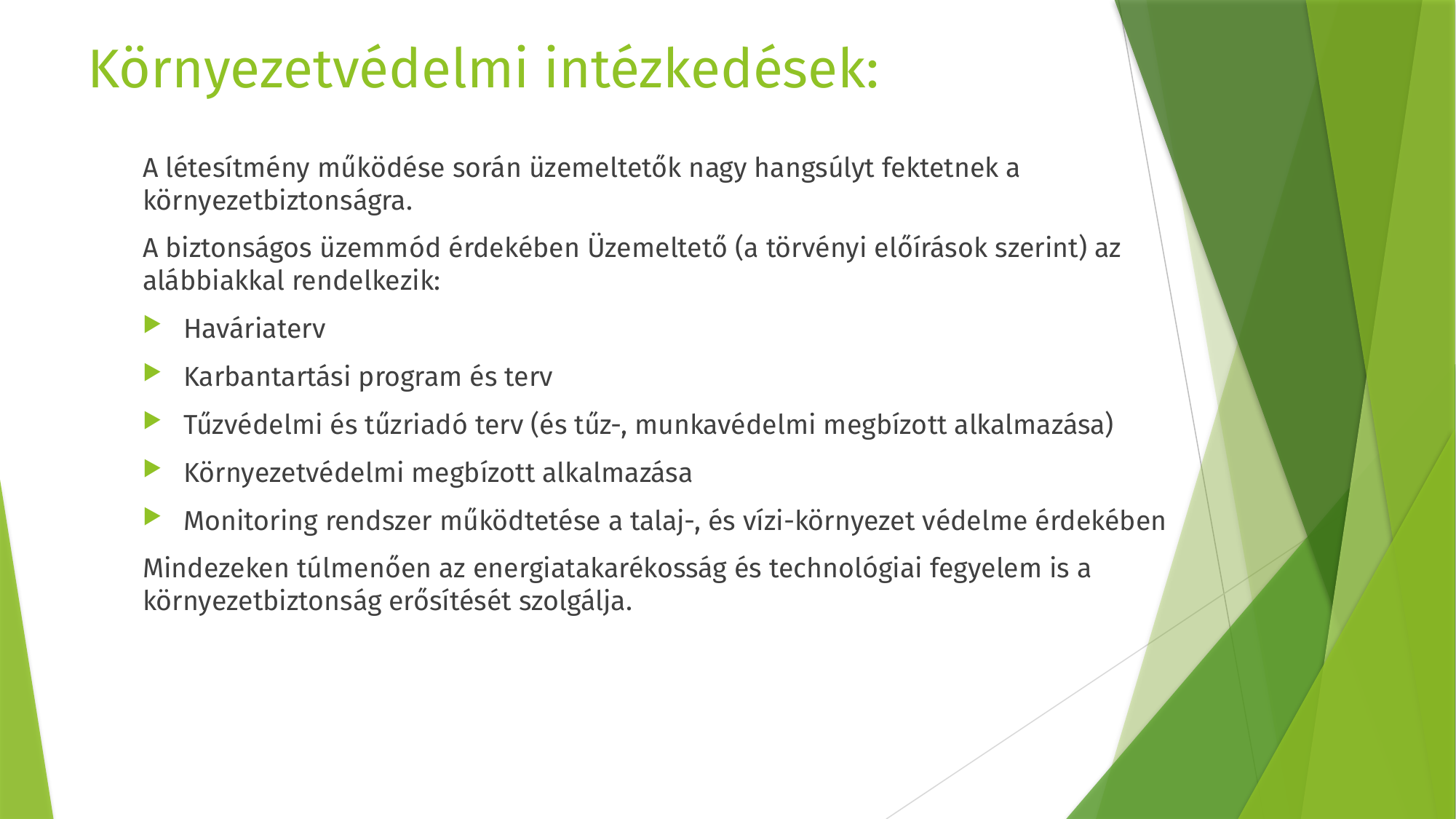

# Környezetvédelmi intézkedések:
A létesítmény működése során üzemeltetők nagy hangsúlyt fektetnek a környezetbiztonságra.
A biztonságos üzemmód érdekében Üzemeltető (a törvényi előírások szerint) az alábbiakkal rendelkezik:
Haváriaterv
Karbantartási program és terv
Tűzvédelmi és tűzriadó terv (és tűz-, munkavédelmi megbízott alkalmazása)
Környezetvédelmi megbízott alkalmazása
Monitoring rendszer működtetése a talaj-, és vízi-környezet védelme érdekében
Mindezeken túlmenően az energiatakarékosság és technológiai fegyelem is a környezetbiztonság erősítését szolgálja.